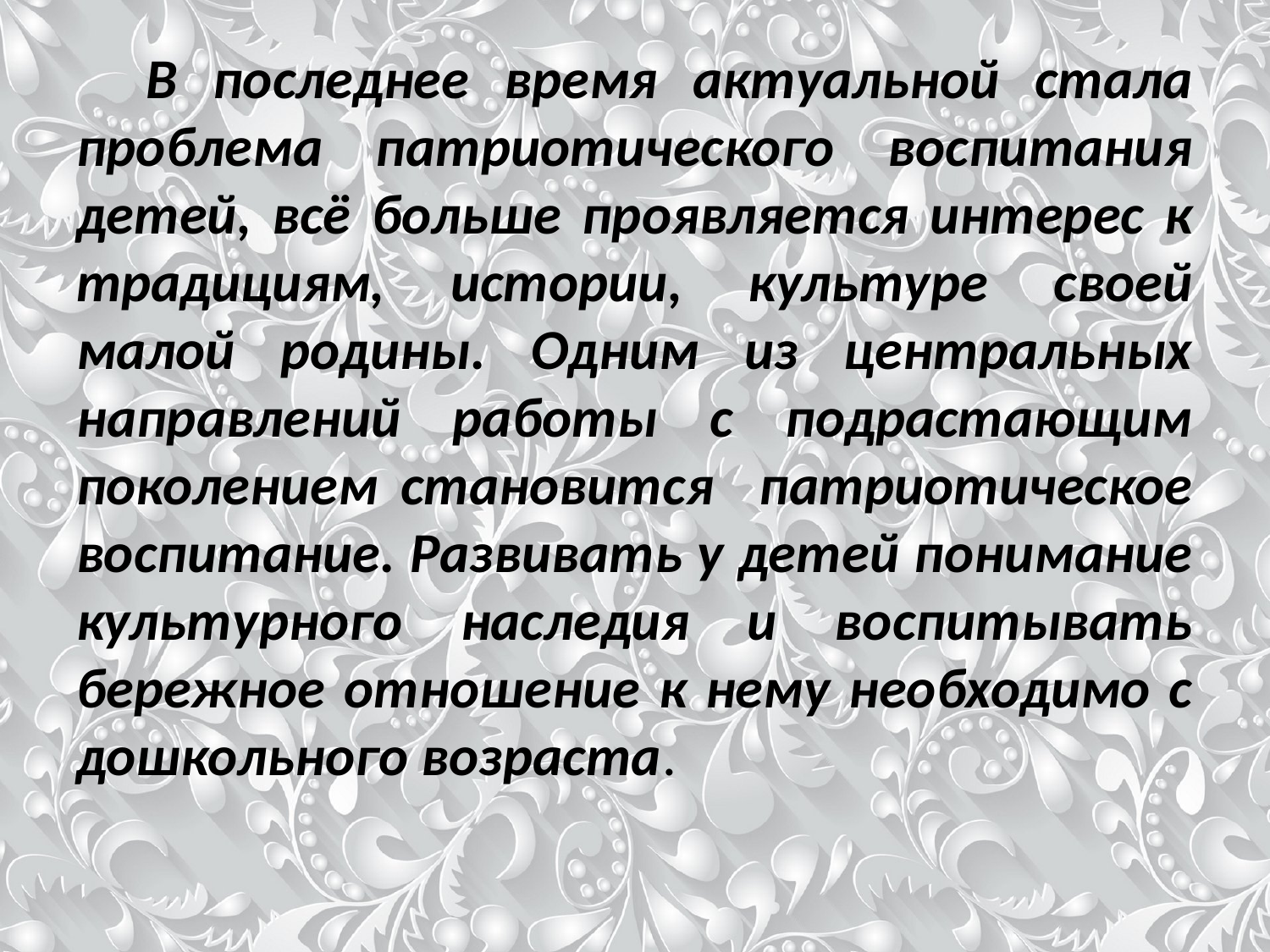

В последнее время актуальной стала проблема патриотического воспитания детей, всё больше проявляется интерес к традициям, истории, культуре своей малой родины. Одним из центральных направлений работы с подрастающим поколением становится  патриотическое воспитание. Развивать у детей понимание культурного наследия и воспитывать бережное отношение к нему необходимо с дошкольного возраста.